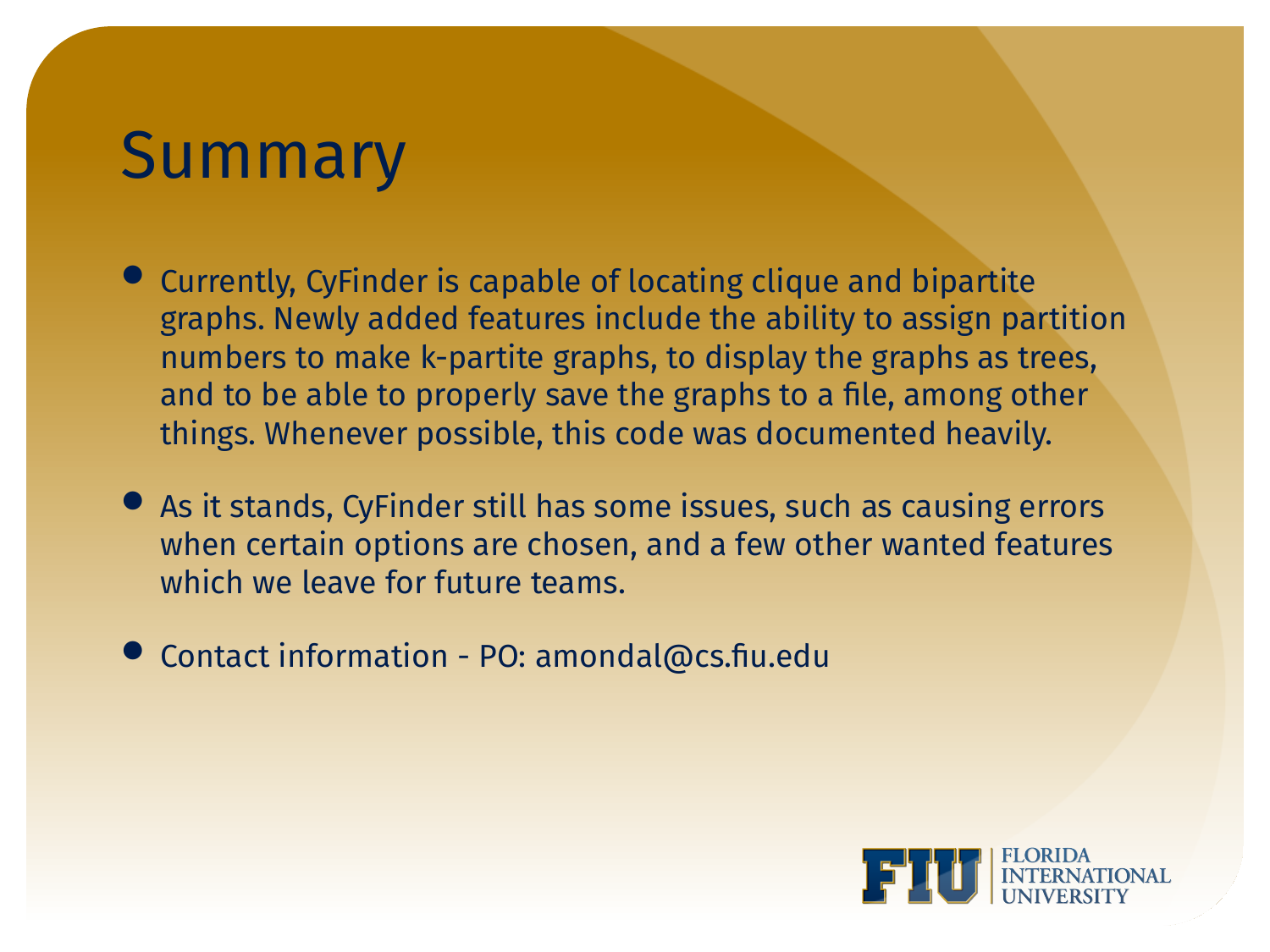

# Summary
Currently, CyFinder is capable of locating clique and bipartite graphs. Newly added features include the ability to assign partition numbers to make k-partite graphs, to display the graphs as trees, and to be able to properly save the graphs to a file, among other things. Whenever possible, this code was documented heavily.
As it stands, CyFinder still has some issues, such as causing errors when certain options are chosen, and a few other wanted features which we leave for future teams.
Contact information - PO: amondal@cs.fiu.edu